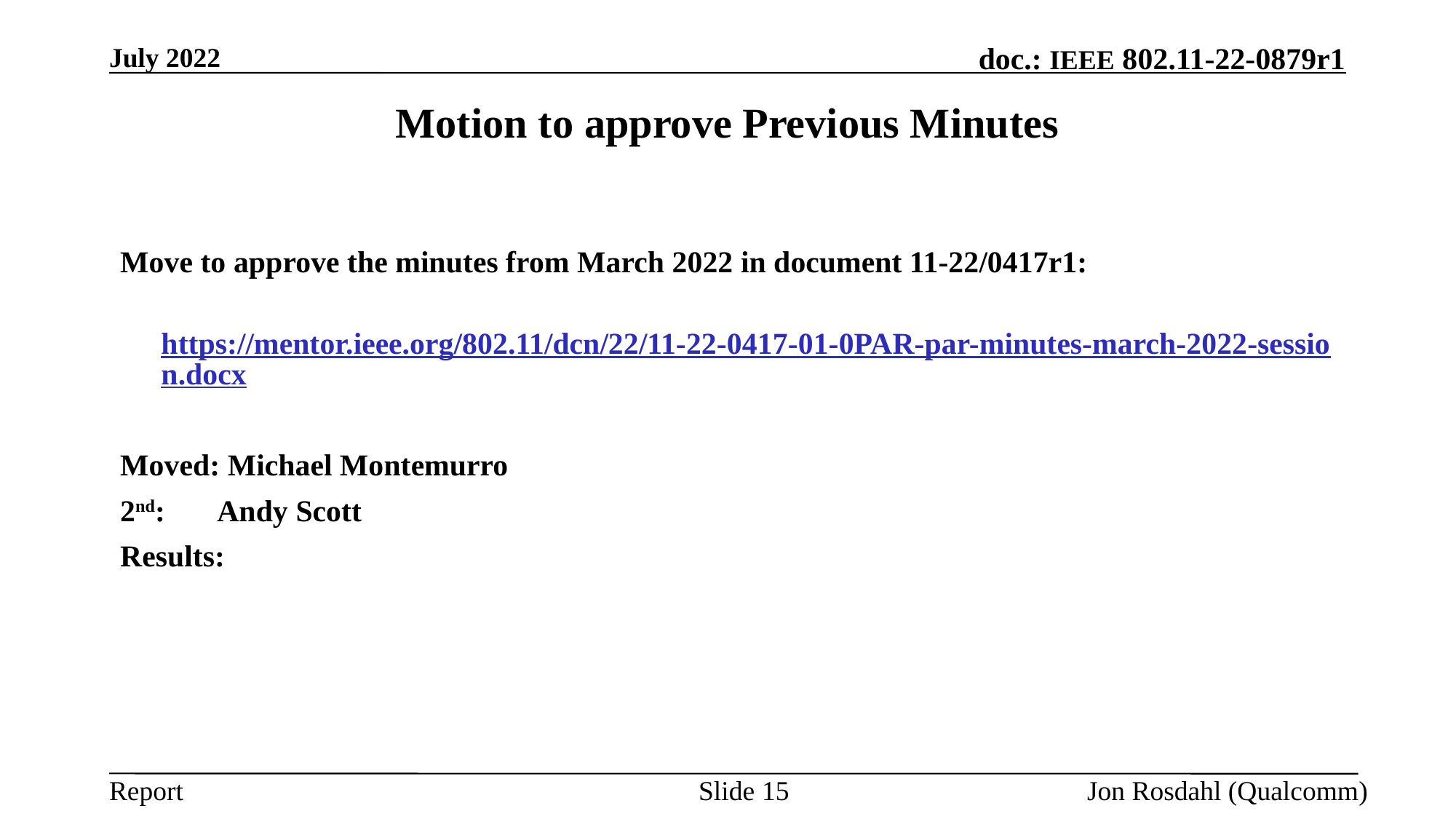

July 2022
# Motion to approve Previous Minutes
Move to approve the minutes from March 2022 in document 11-22/0417r1:
	https://mentor.ieee.org/802.11/dcn/22/11-22-0417-01-0PAR-par-minutes-march-2022-session.docx

Moved: Michael Montemurro
2nd:       Andy Scott
Results:
Slide 15
Jon Rosdahl (Qualcomm)